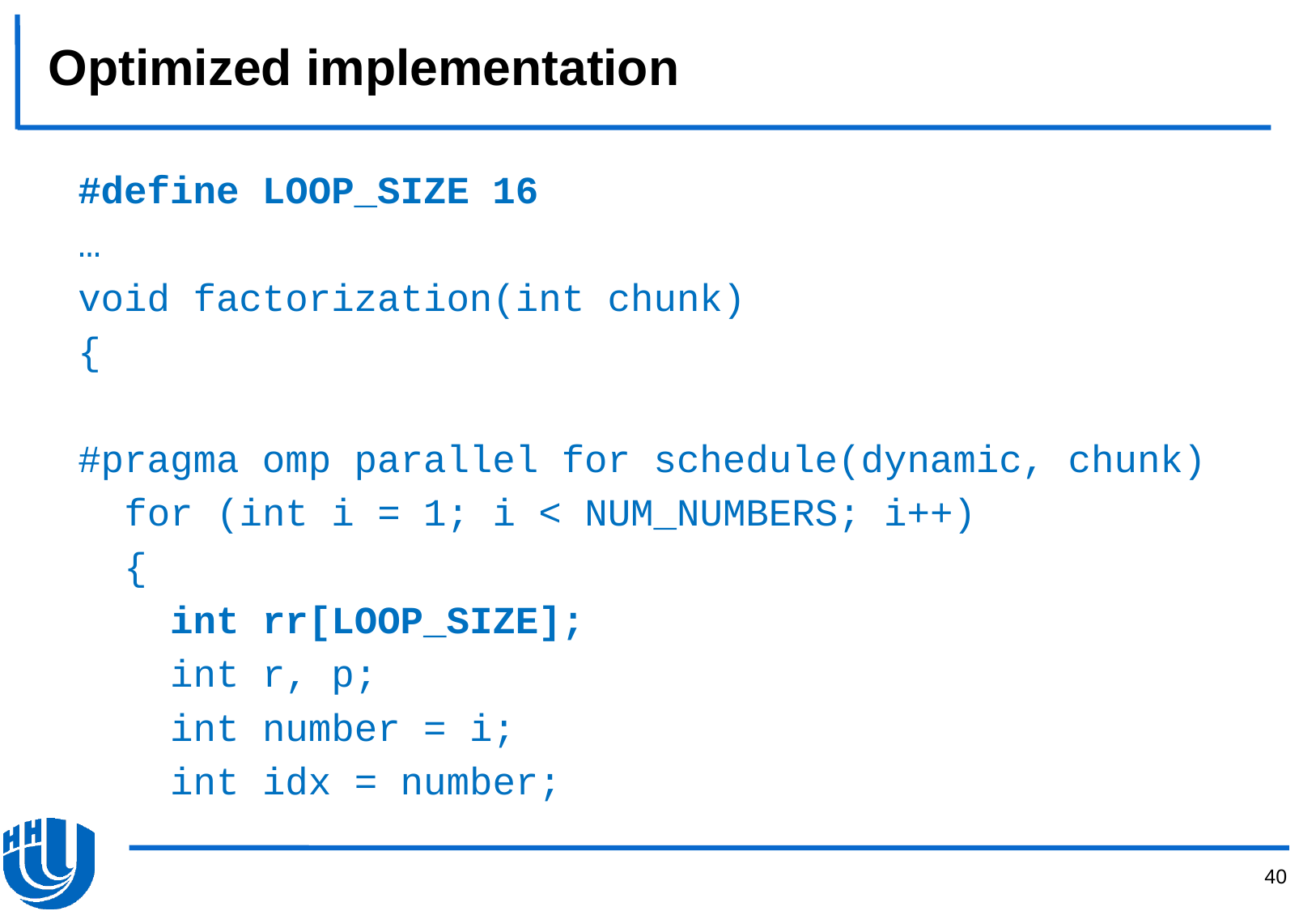

# Optimized implementation
#define LOOP_SIZE 16
…
void factorization(int chunk)
{

#pragma omp parallel for schedule(dynamic, chunk)
  for (int i = 1; i < NUM_NUMBERS; i++)
  {
    int rr[LOOP_SIZE];
    int r, p;
    int number = i;
    int idx = number;